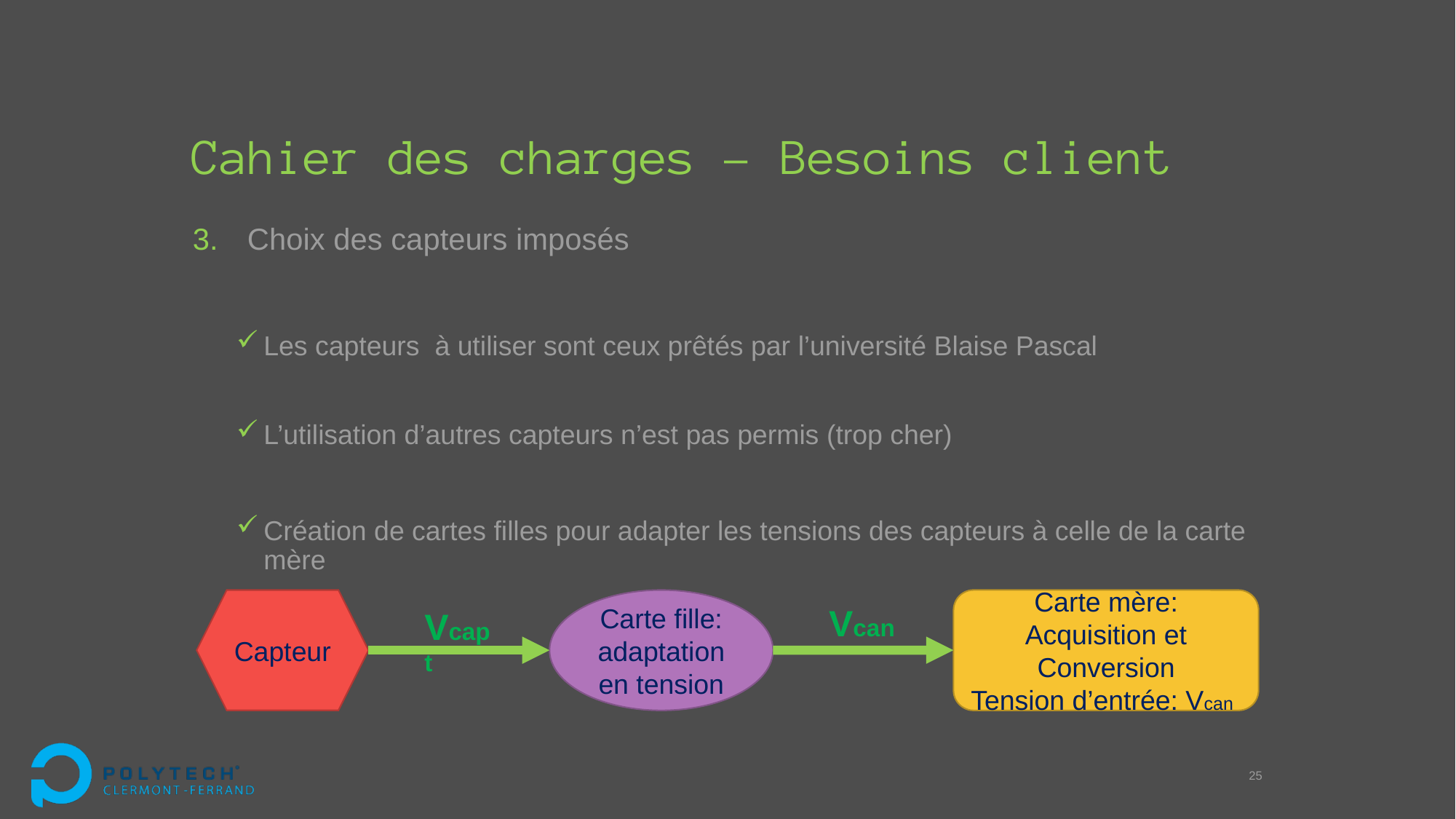

# Cahier des charges – Besoins client
Choix des capteurs imposés

Les capteurs  à utiliser sont ceux prêtés par l’université Blaise Pascal

L’utilisation d’autres capteurs n’est pas permis (trop cher)

Création de cartes filles pour adapter les tensions des capteurs à celle de la carte mère
Capteur
Carte fille:
adaptation en tension
Carte mère:
Acquisition et Conversion
Tension d’entrée: Vcan
Vcan
Vcapt
25